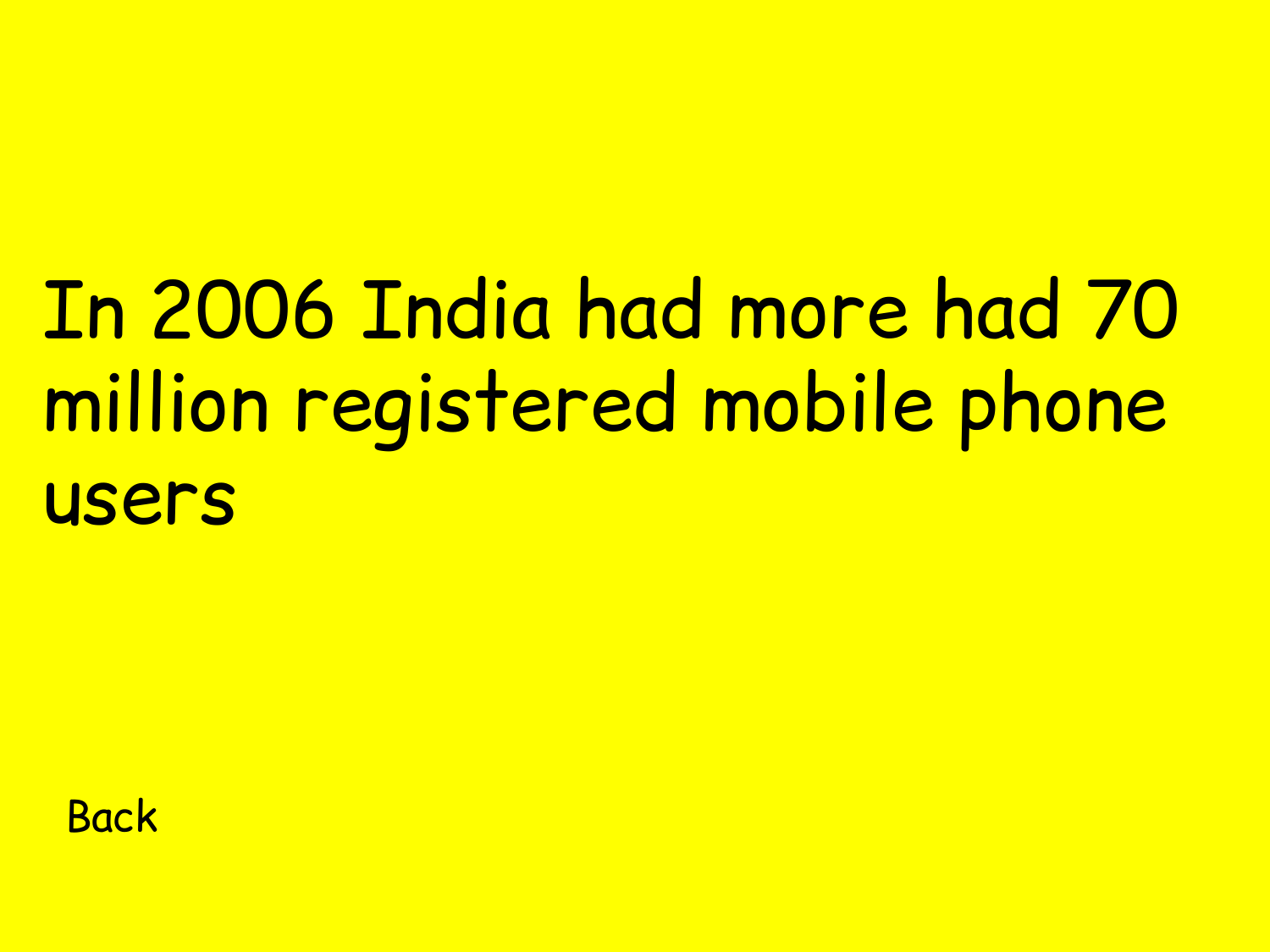

In 2006 India had more had 70 million registered mobile phone users
Back